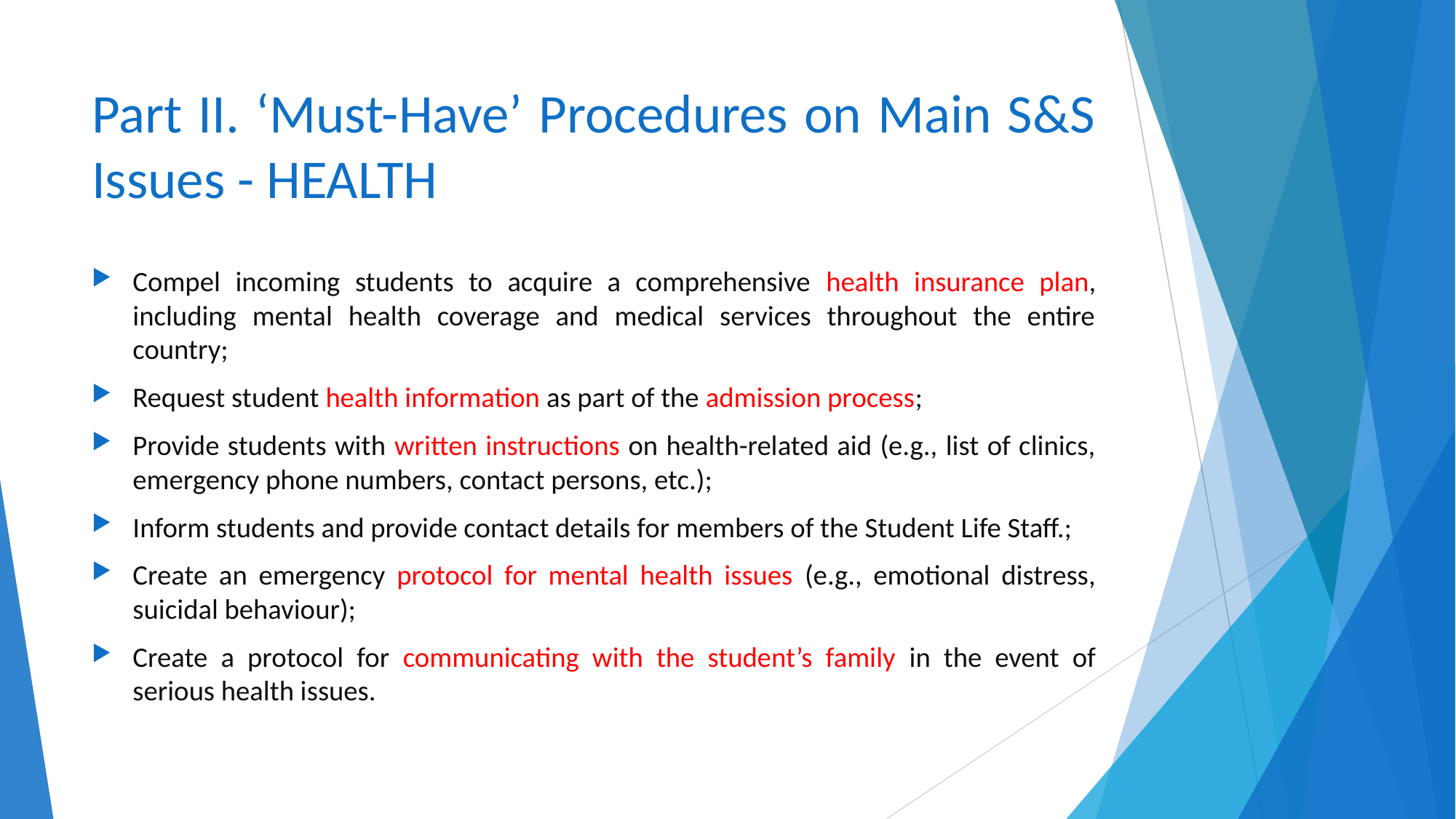

# Part II. ‘Must-Have’ Procedures on Main S&S Issues - HEALTH
Compel incoming students to acquire a comprehensive health insurance plan, including mental health coverage and medical services throughout the entire country;
Request student health information as part of the admission process;
Provide students with written instructions on health-related aid (e.g., list of clinics, emergency phone numbers, contact persons, etc.);
Inform students and provide contact details for members of the Student Life Staff.;
Create an emergency protocol for mental health issues (e.g., emotional distress, suicidal behaviour);
Create a protocol for communicating with the student’s family in the event of serious health issues.